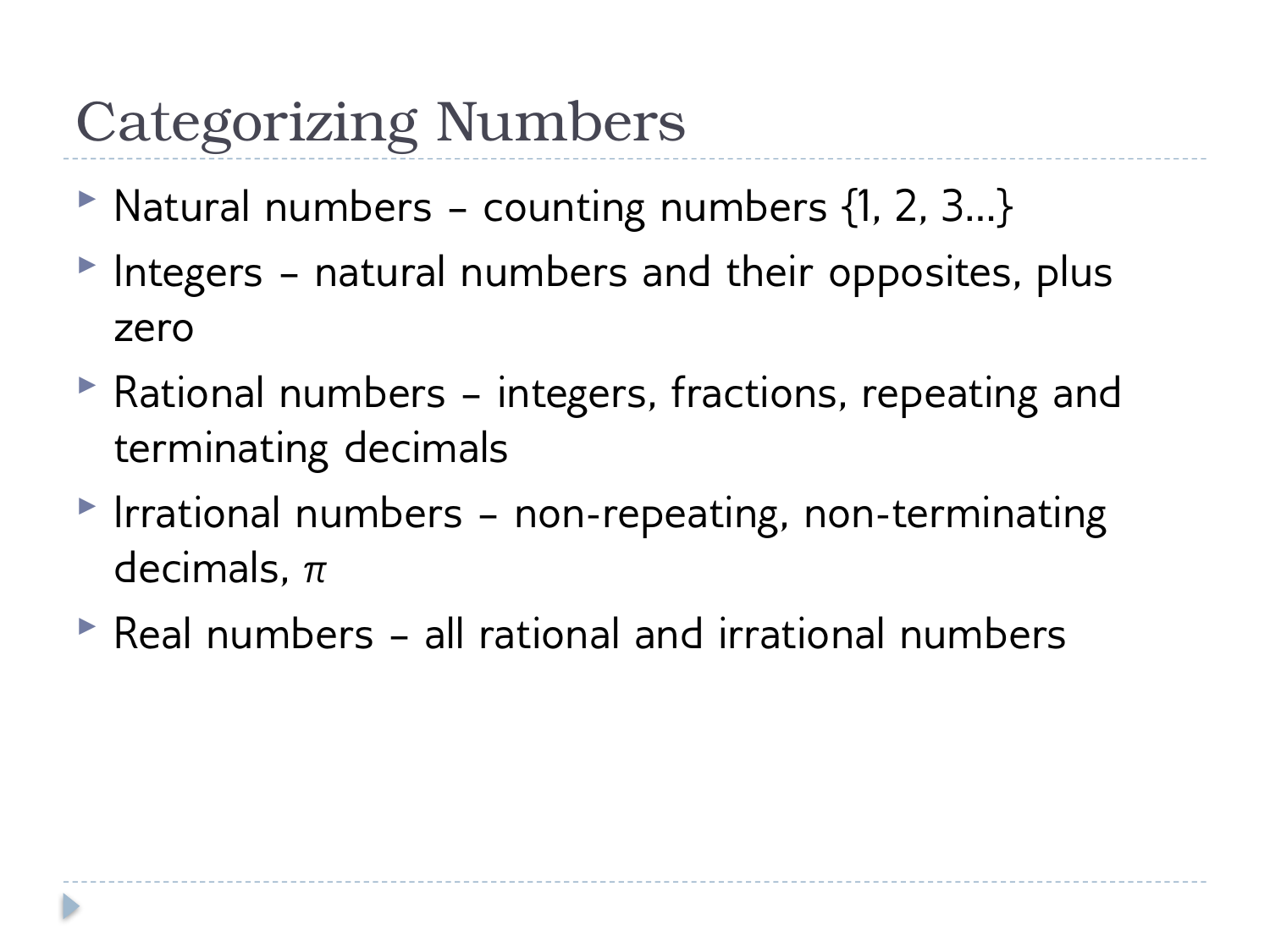

# Categorizing Numbers
Natural numbers – counting numbers {1, 2, 3…}
Integers – natural numbers and their opposites, plus zero
Rational numbers – integers, fractions, repeating and terminating decimals
Irrational numbers – non-repeating, non-terminating decimals, π
Real numbers – all rational and irrational numbers